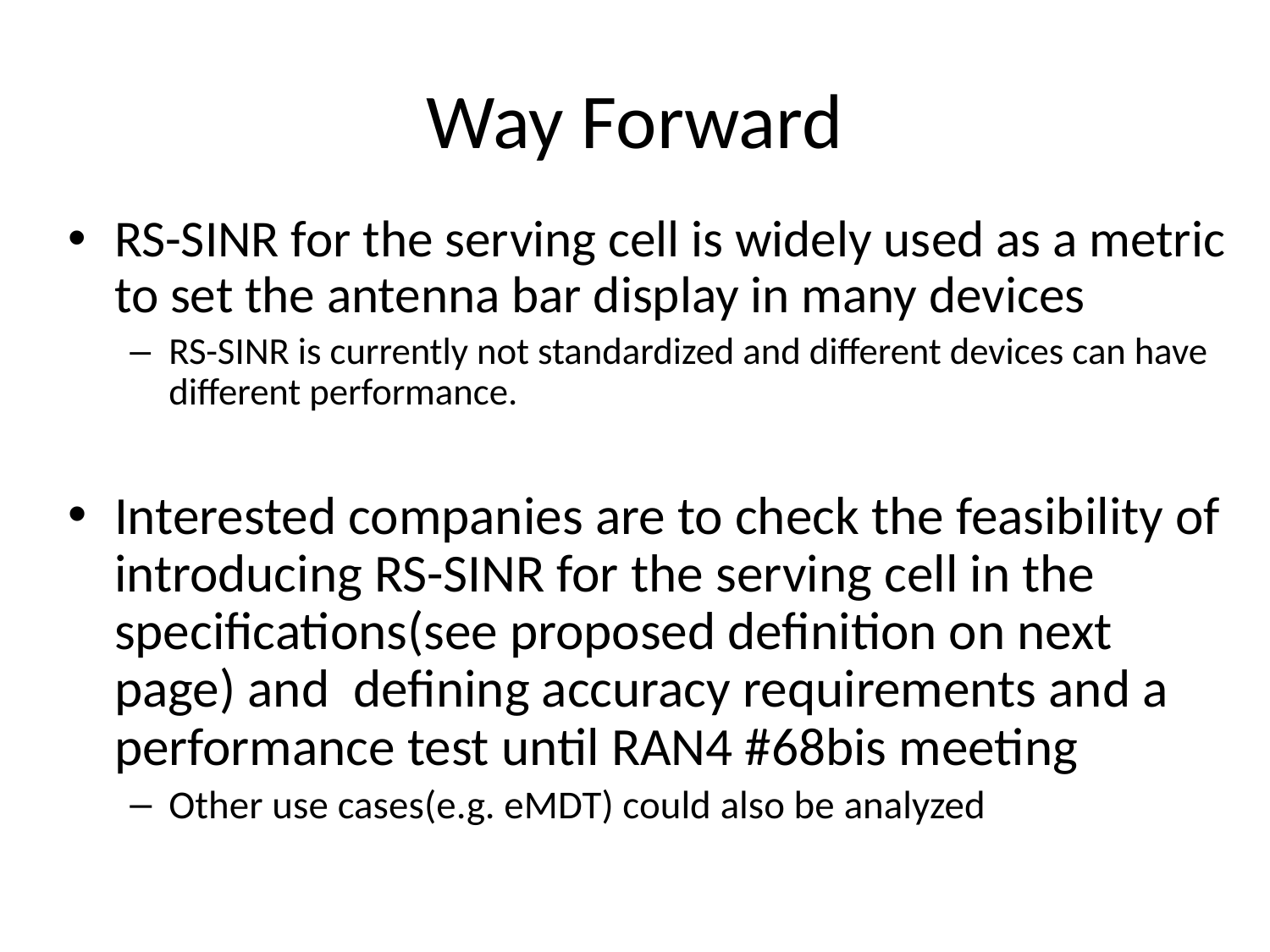

# Way Forward
RS-SINR for the serving cell is widely used as a metric to set the antenna bar display in many devices
RS-SINR is currently not standardized and different devices can have different performance.

Interested companies are to check the feasibility of introducing RS-SINR for the serving cell in the specifications(see proposed definition on next page) and  defining accuracy requirements and a performance test until RAN4 #68bis meeting
Other use cases(e.g. eMDT) could also be analyzed